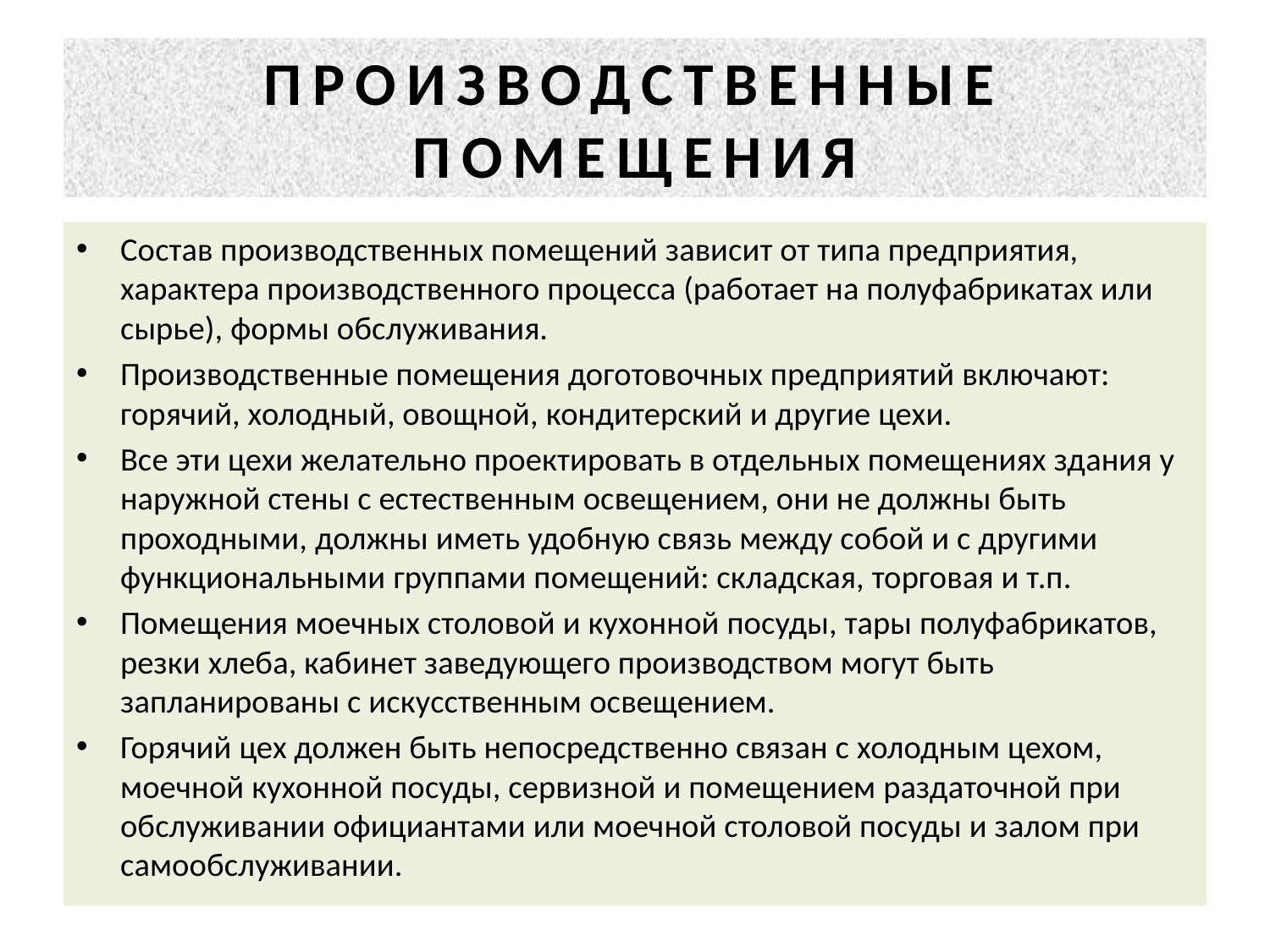

# ПРОИЗВОДСТВЕННЫЕ ПОМЕЩЕНИЯ
Состав производственных помещений зависит от типа предприятия, характера производственного процесса (работает на полуфабрикатах или сырье), формы обслуживания.
Производственные помещения доготовочных предприятий включают: горячий, холодный, овощной, кондитерский и другие цехи.
Все эти цехи желательно проектировать в отдельных помещениях здания у наружной стены с естественным освещением, они не должны быть проходными, должны иметь удобную связь между собой и с другими функциональными группами помещений: складская, торговая и т.п.
Помещения моечных столовой и кухонной посуды, тары полуфабрикатов, резки хлеба, кабинет заведующего производством могут быть запланированы с искусственным освещением.
Горячий цех должен быть непосредственно связан с холодным цехом, моечной кухонной посуды, сервизной и помещением раздаточной при обслуживании официантами или моечной столовой посуды и залом при самообслуживании.